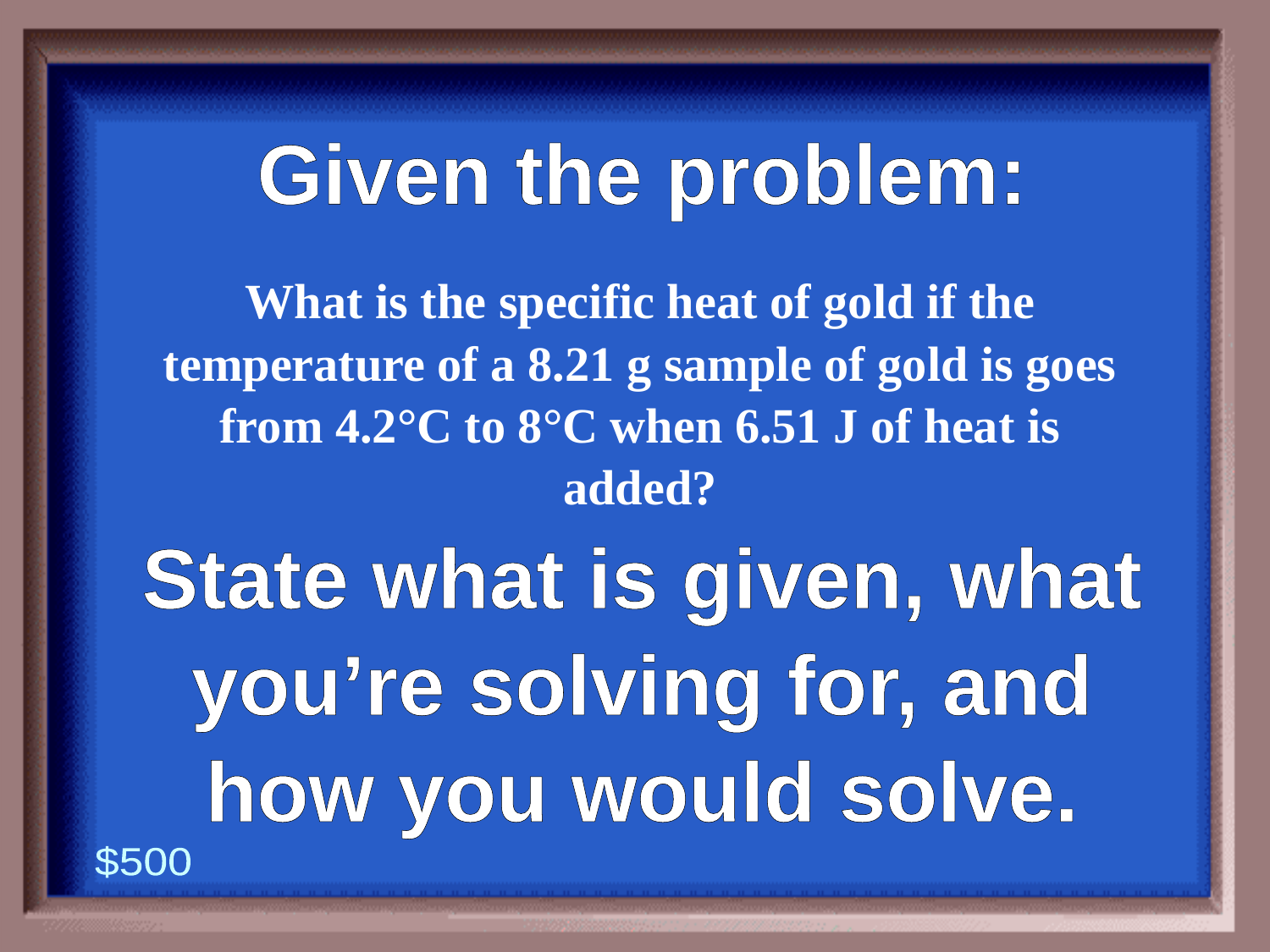

Given the problem:

State what is given, what you’re solving for, and how you would solve.

What is the specific heat of gold if the temperature of a 8.21 g sample of gold is goes from 4.2°C to 8°C when 6.51 J of heat is added?

$500